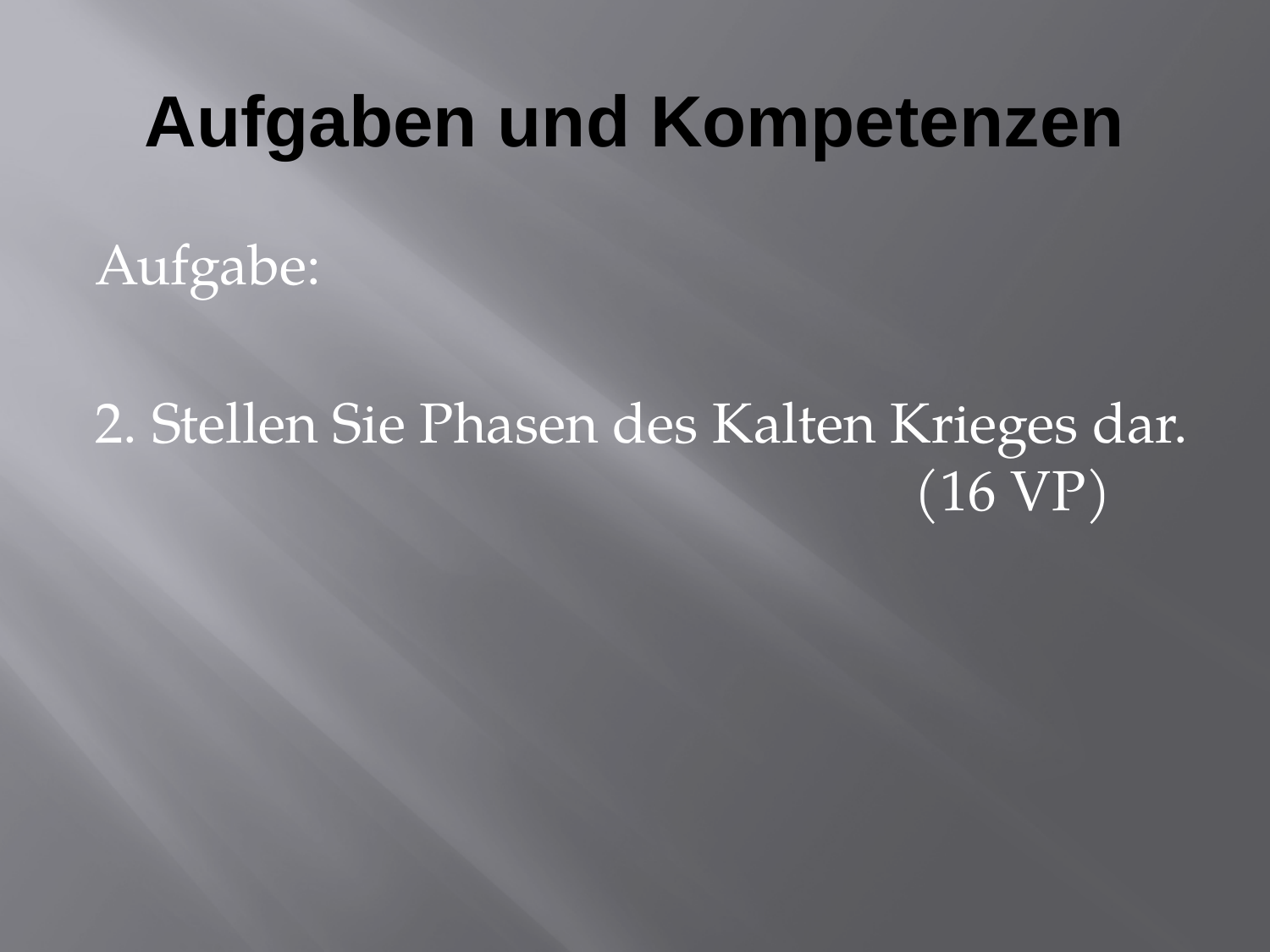

# Aufgaben und Kompetenzen
Aufgabe:

2. Stellen Sie Phasen des Kalten Krieges dar. 						(16 VP)